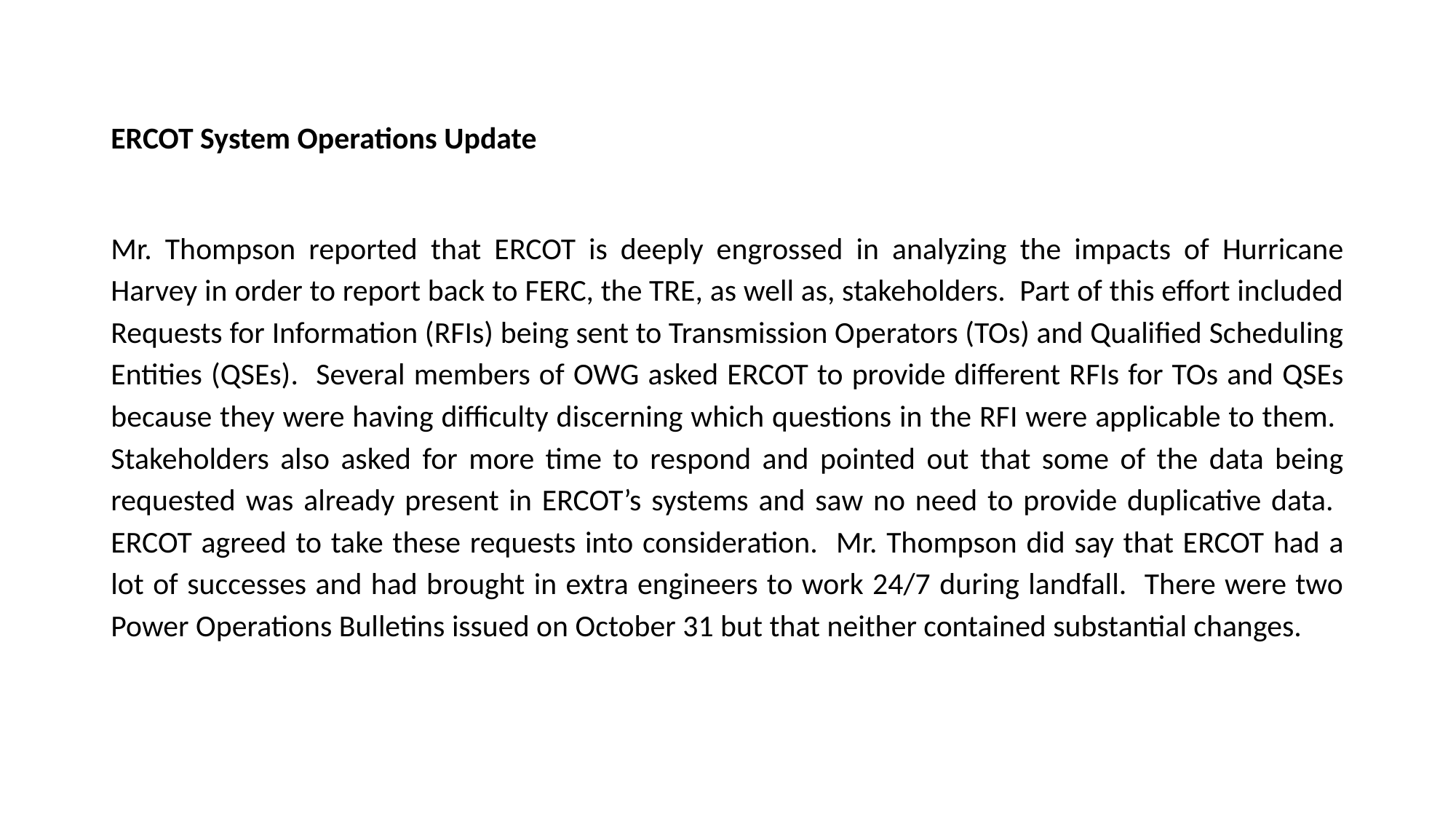

# ERCOT System Operations Update
Mr. Thompson reported that ERCOT is deeply engrossed in analyzing the impacts of Hurricane Harvey in order to report back to FERC, the TRE, as well as, stakeholders.  Part of this effort included Requests for Information (RFIs) being sent to Transmission Operators (TOs) and Qualified Scheduling Entities (QSEs).  Several members of OWG asked ERCOT to provide different RFIs for TOs and QSEs because they were having difficulty discerning which questions in the RFI were applicable to them.  Stakeholders also asked for more time to respond and pointed out that some of the data being requested was already present in ERCOT’s systems and saw no need to provide duplicative data.  ERCOT agreed to take these requests into consideration.  Mr. Thompson did say that ERCOT had a lot of successes and had brought in extra engineers to work 24/7 during landfall.  There were two Power Operations Bulletins issued on October 31 but that neither contained substantial changes.